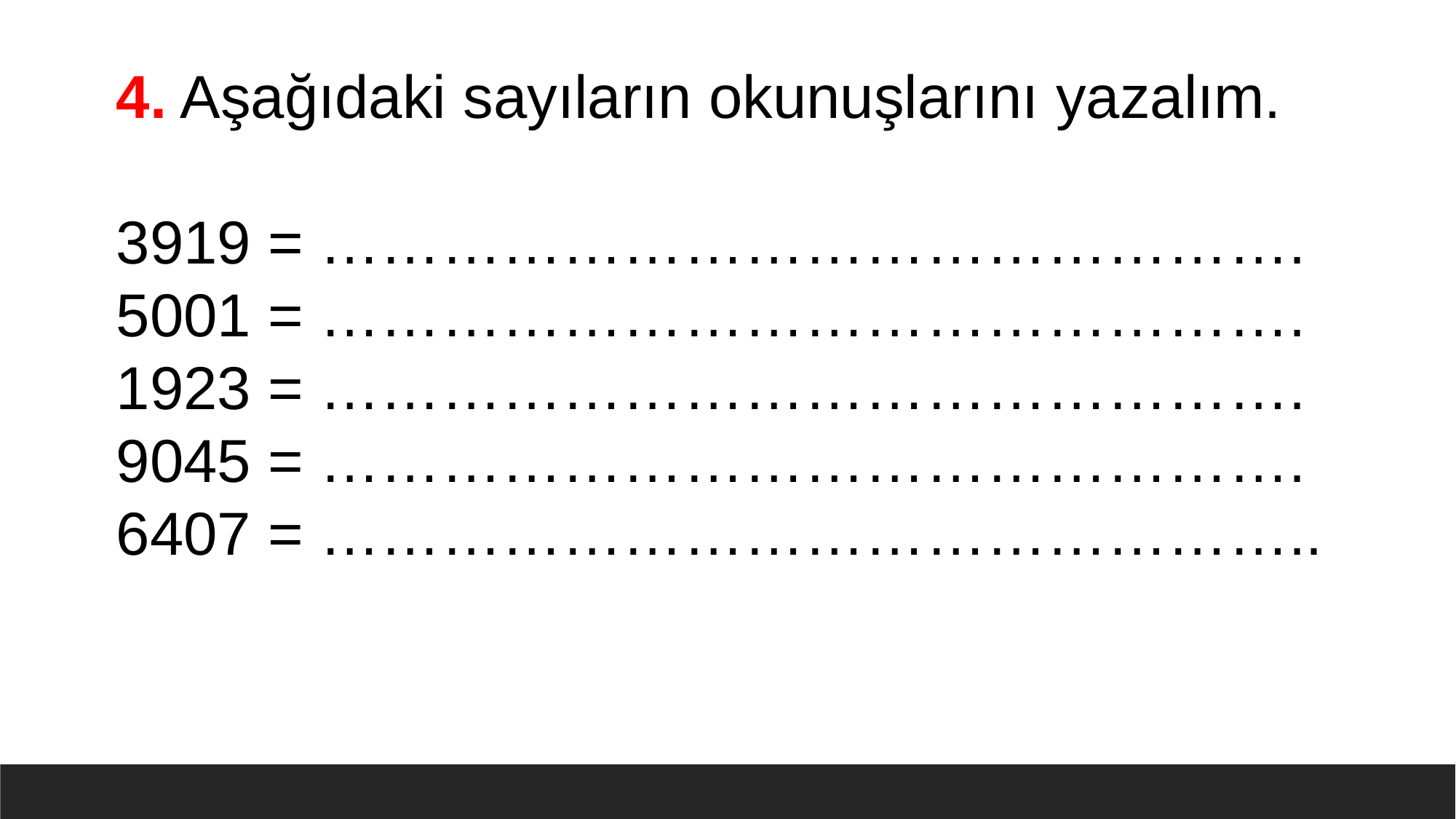

4. Aşağıdaki sayıların okunuşlarını yazalım.

3919 = ………………………………………….
5001 = ………………………………………….
1923 = ………………………………………….
9045 = ………………………………………….
6407 = …………………………………………..